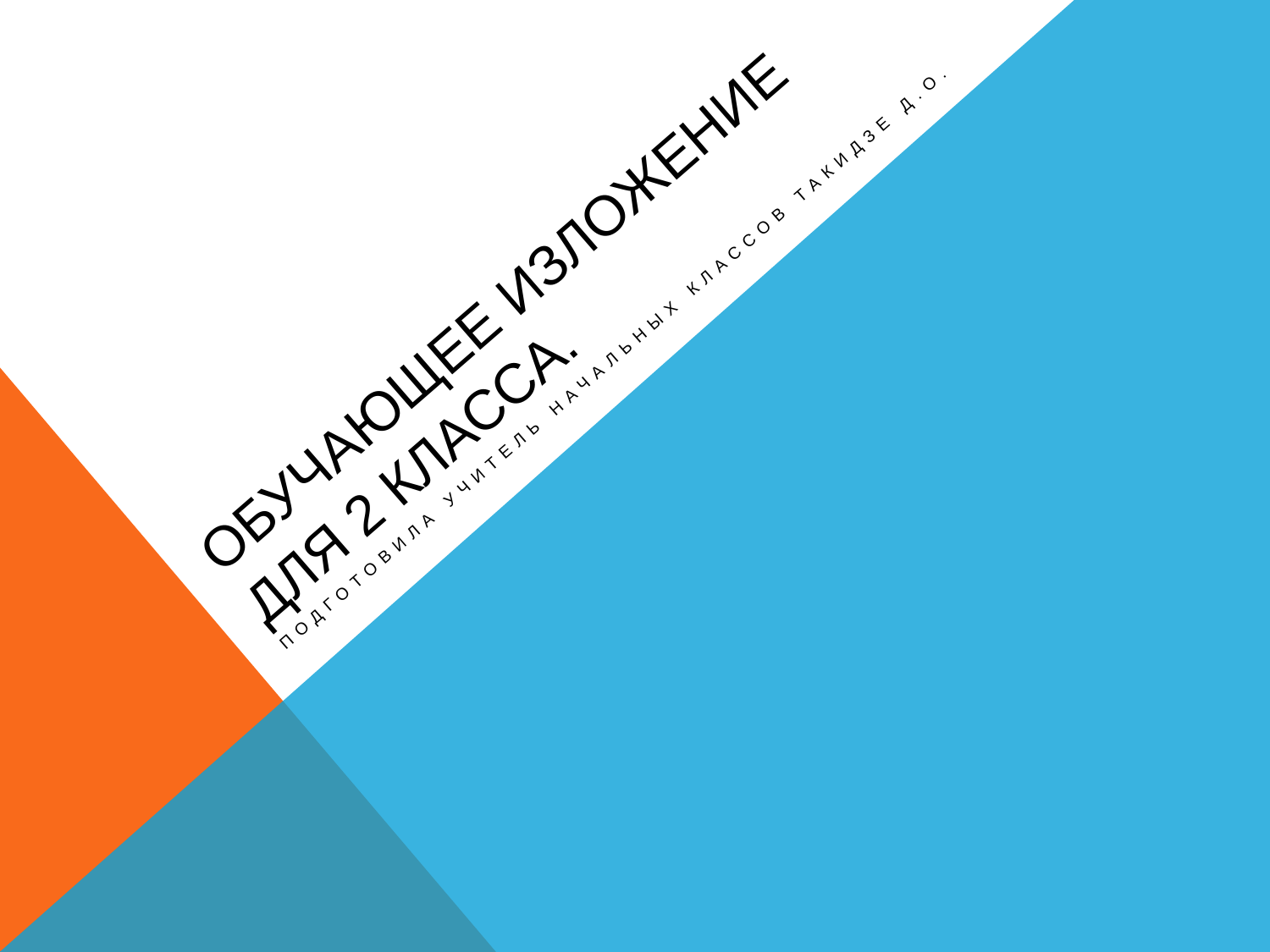

# Обучающее Изложение для 2 класса.
Подготовила учитель начальных классов Такидзе Д.О.